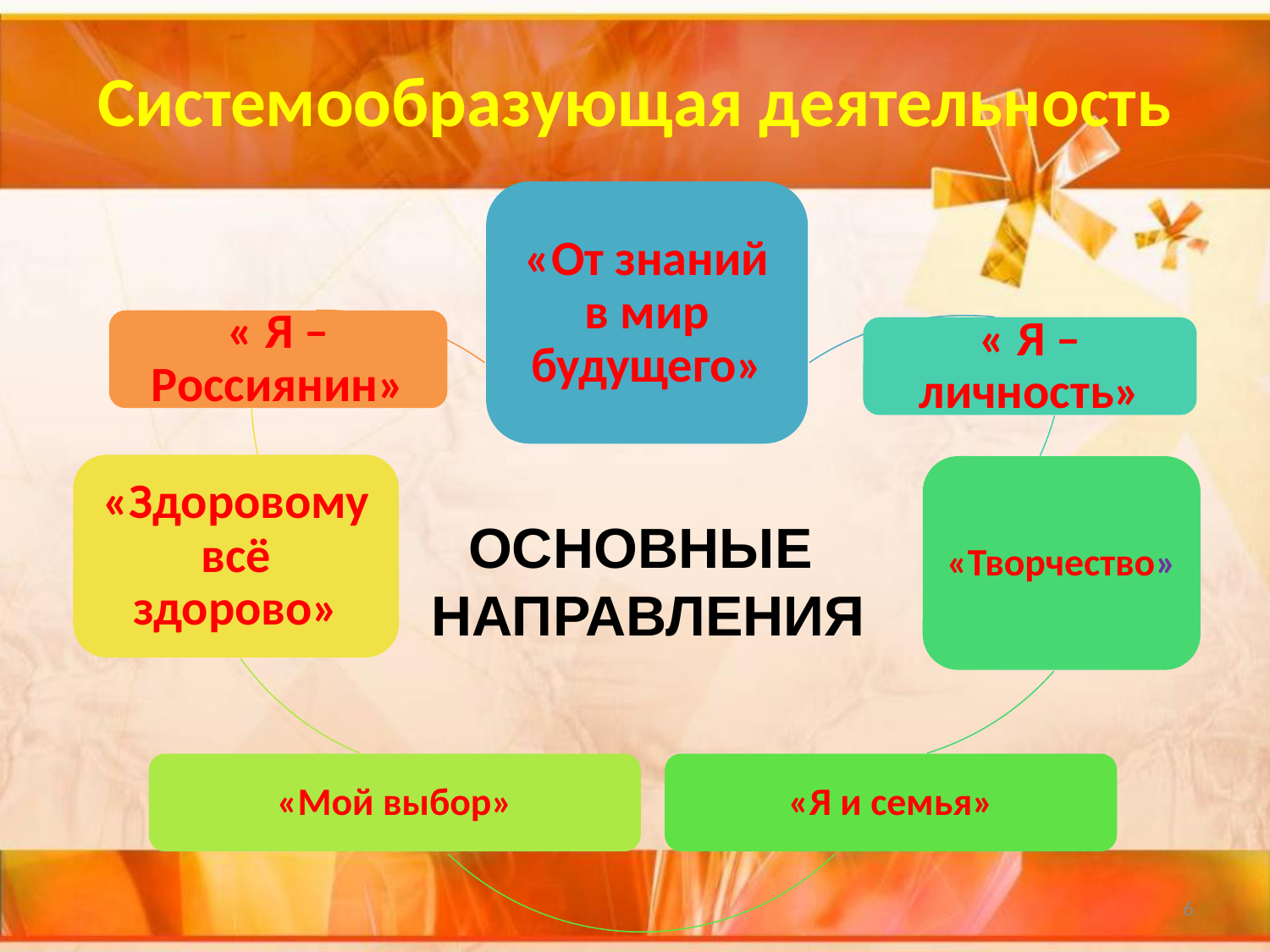

#
Системообразующая деятельность

«От знаний в мир будущего»
« Я – личность»
«Творчество»
«Я и семья»
«Мой выбор»
«Здоровому всё здорово»
« Я – Россиянин»
Основные
направления
6